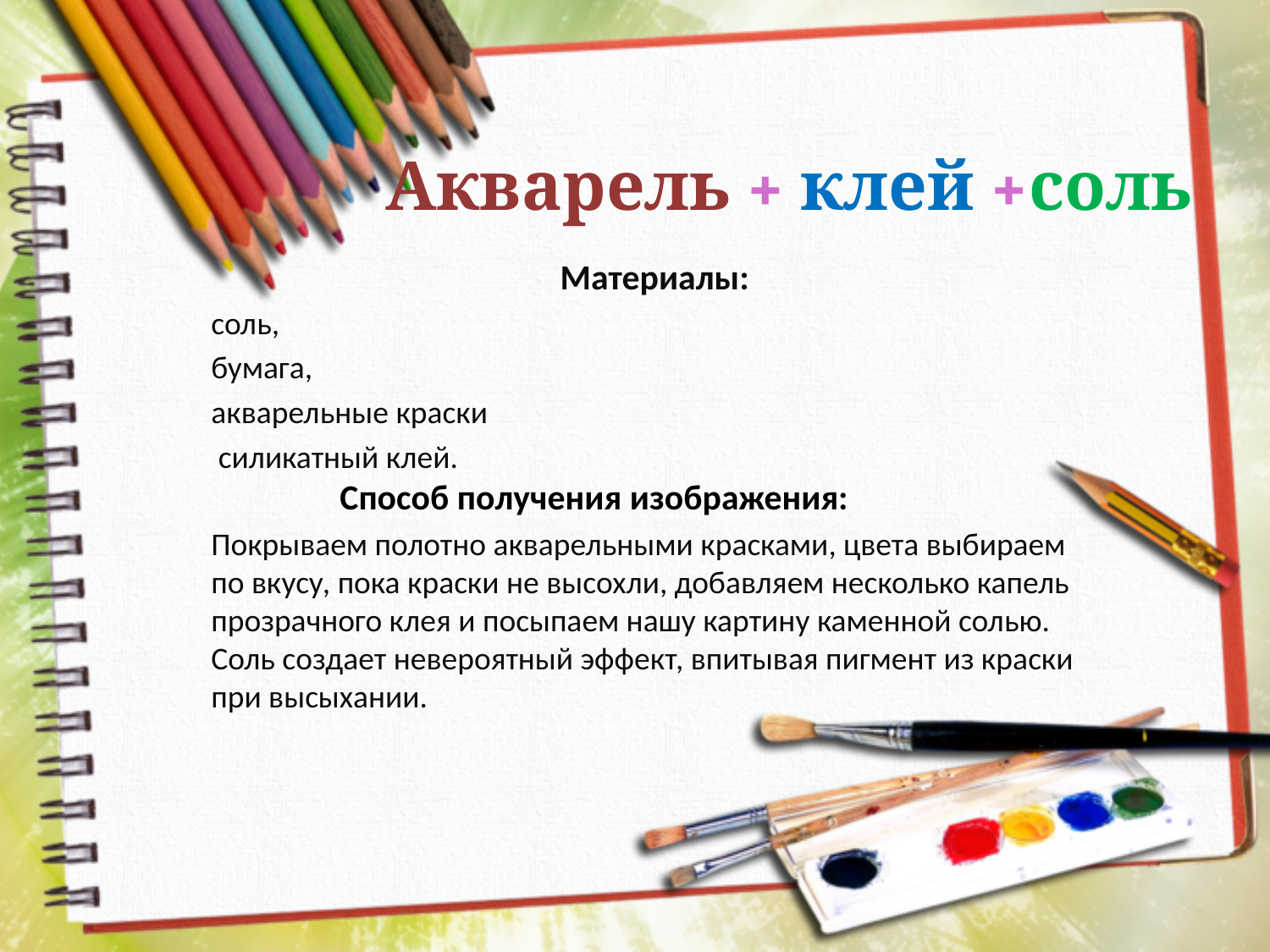

# Акварель + клей +соль
Материалы:
соль,
бумага,
акварельные краски
 силикатный клей.
                Способ получения изображения:
Покрываем полотно акварельными красками, цвета выбираем по вкусу, пока краски не высохли, добавляем несколько капель прозрачного клея и посыпаем нашу картину каменной солью. Соль создает невероятный эффект, впитывая пигмент из краски при высыхании.